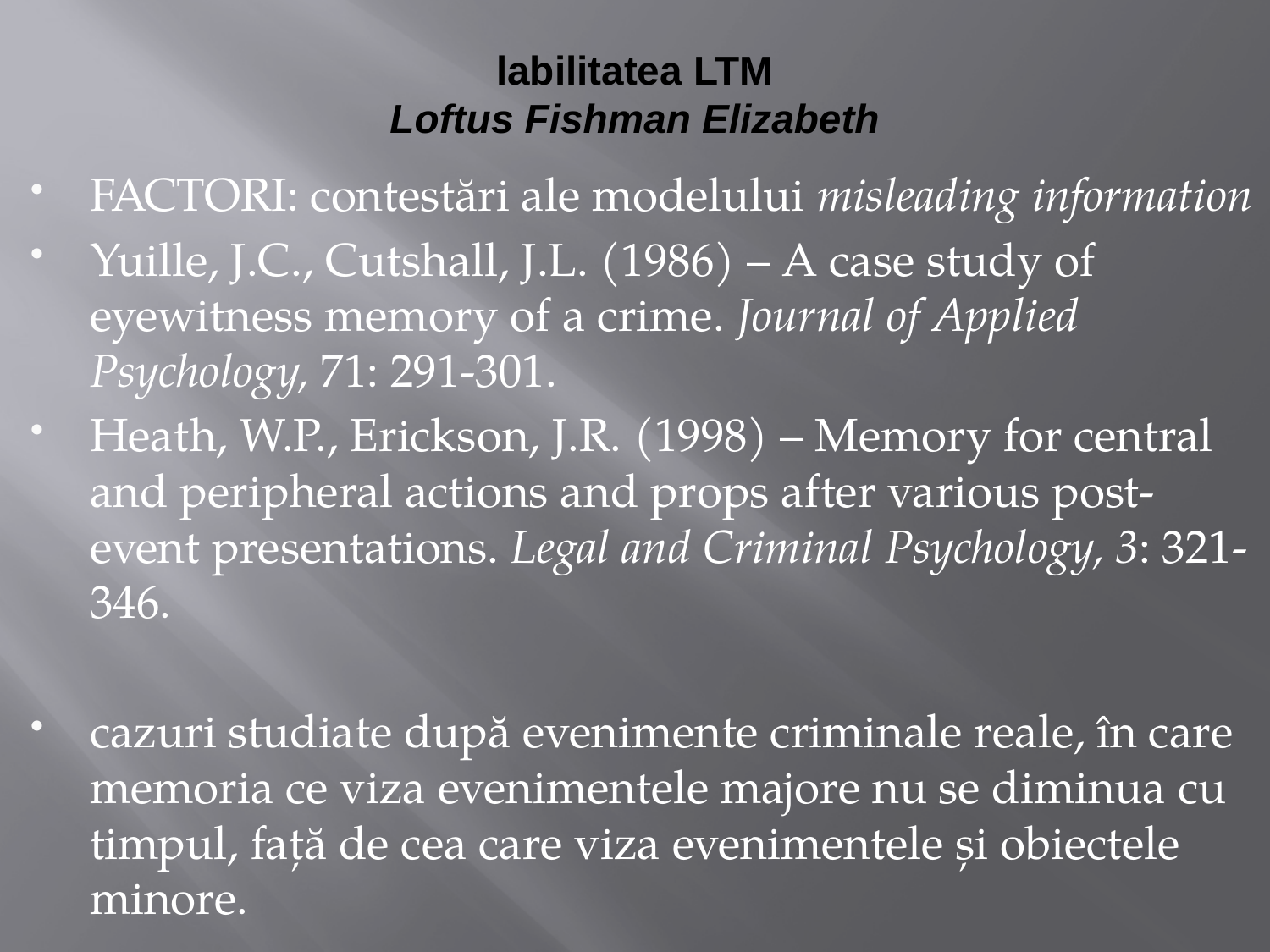

# labilitatea LTM Loftus Fishman Elizabeth
FACTORI: contestări ale modelului misleading information
Yuille, J.C., Cutshall, J.L. (1986) – A case study of eyewitness memory of a crime. Journal of Applied Psychology, 71: 291-301.
Heath, W.P., Erickson, J.R. (1998) – Memory for central and peripheral actions and props after various post-event presentations. Legal and Criminal Psychology, 3: 321-346.

cazuri studiate după evenimente criminale reale, în care memoria ce viza evenimentele majore nu se diminua cu timpul, faţă de cea care viza evenimentele şi obiectele minore.